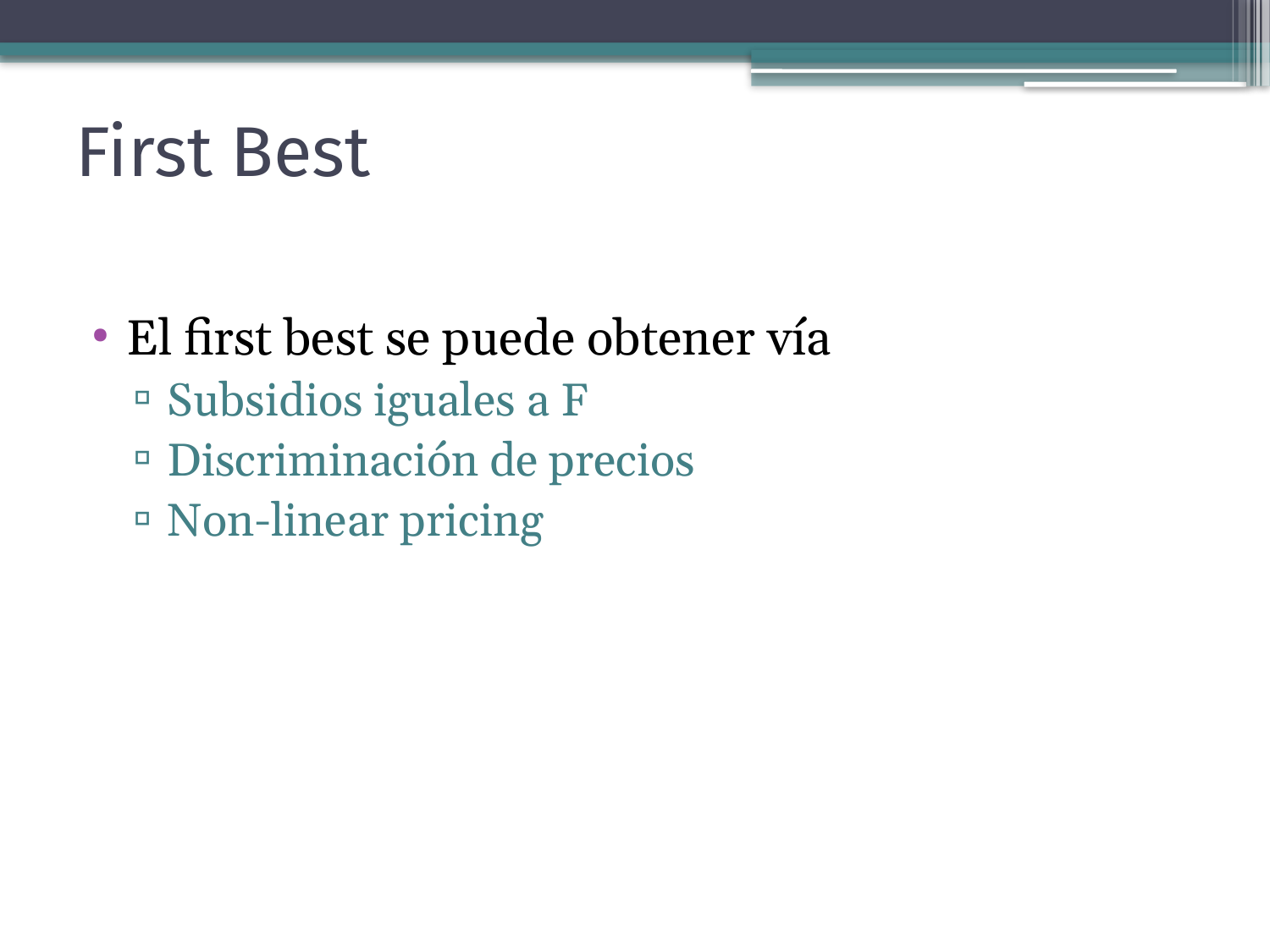

# First Best

El first best se puede obtener vía
Subsidios iguales a F
Discriminación de precios
Non-linear pricing